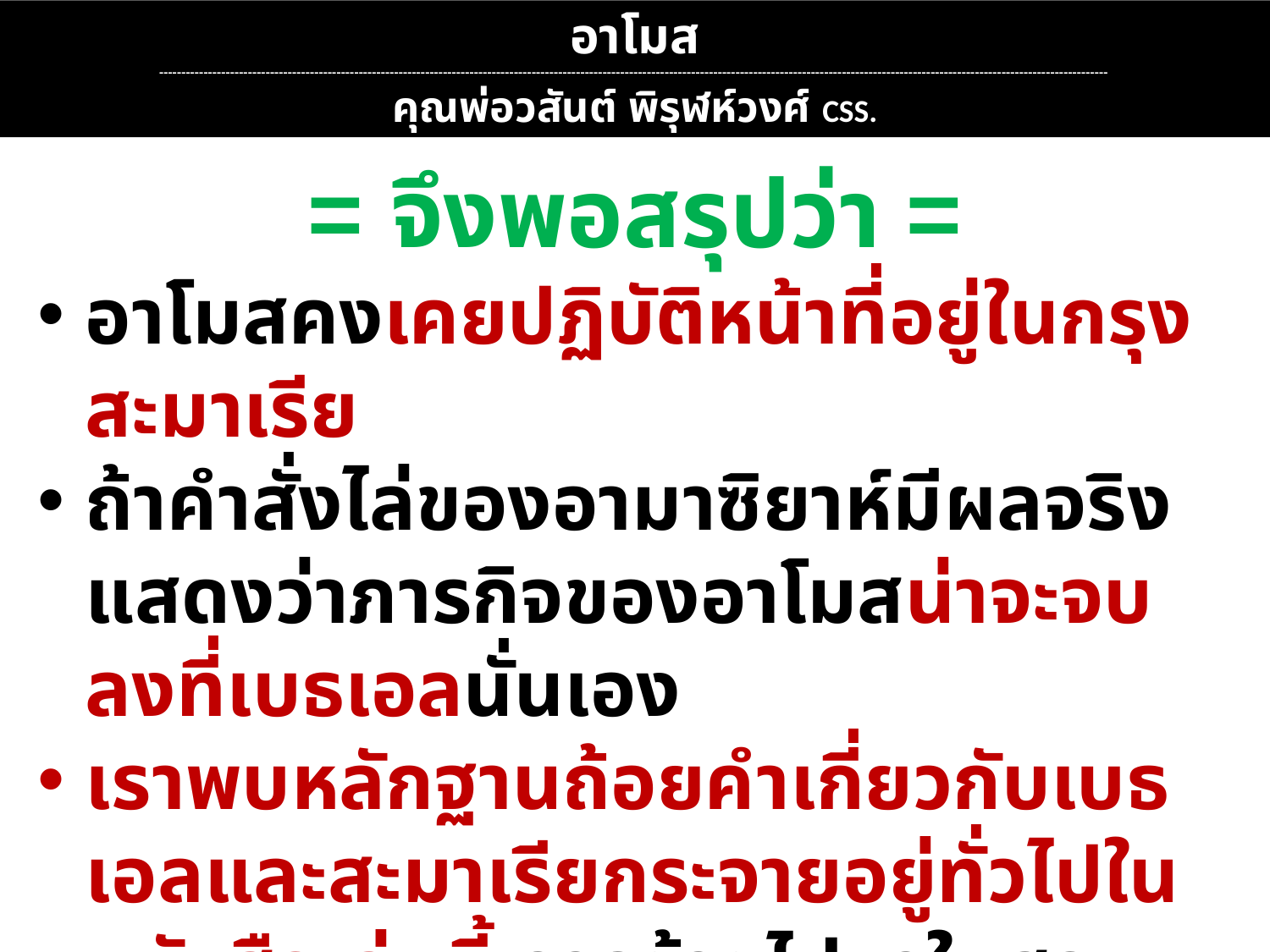

อาโมส
----------------------------------------------------------------------------------------------------------------------------------------------------------------------------------------------------------------------
คุณพ่อวสันต์ พิรุฬห์วงศ์ CSS.
= จึงพอสรุปว่า =
อาโมสคงเคยปฏิบัติหน้าที่อยู่ในกรุงสะมาเรีย
ถ้าคำสั่งไล่ของอามาซิยาห์มีผลจริง แสดงว่าภารกิจของอาโมสน่าจะจบลงที่เบธเอลนั่นเอง
เราพบหลักฐานถ้อยคำเกี่ยวกับเบธเอลและสะมาเรียกระจายอยู่ทั่วไปในหนังสือเล่มนี้ การย้ายไปมาในสองพื้นที่นี้ ชี้ให้เห็นว่าภารกิจของท่านต้องใช้เวลาหลายเดือน แต่คงไม่เกิน 1 ปี